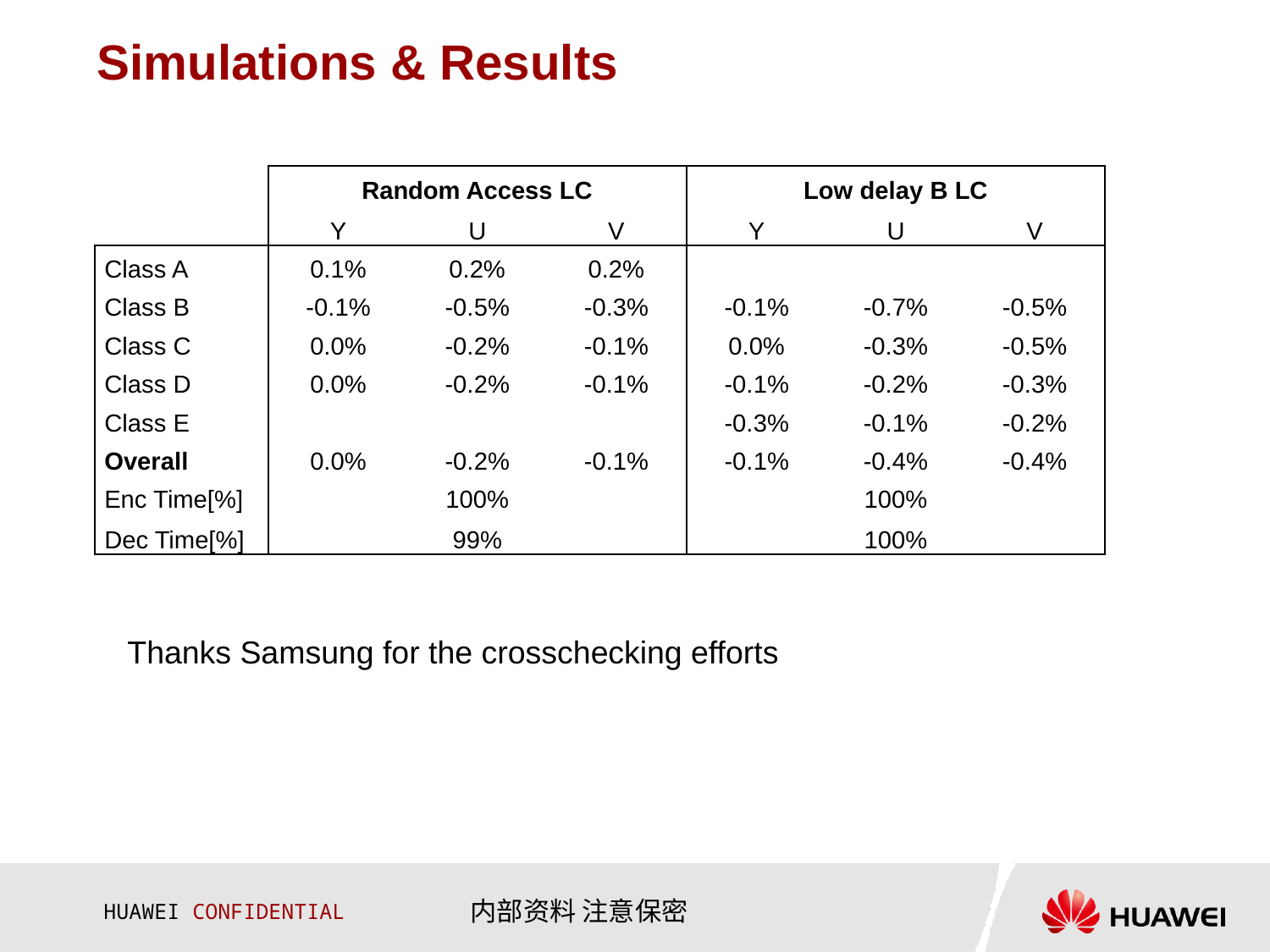

# Simulations & Results
|  | Random Access LC |  |  | Low delay B LC |  |  |
| --- | --- | --- | --- | --- | --- | --- |
|  | Y | U | V | Y | U | V |
| Class A | 0.1% | 0.2% | 0.2% |  |  |  |
| Class B | -0.1% | -0.5% | -0.3% | -0.1% | -0.7% | -0.5% |
| Class C | 0.0% | -0.2% | -0.1% | 0.0% | -0.3% | -0.5% |
| Class D | 0.0% | -0.2% | -0.1% | -0.1% | -0.2% | -0.3% |
| Class E |  |  |  | -0.3% | -0.1% | -0.2% |
| Overall | 0.0% | -0.2% | -0.1% | -0.1% | -0.4% | -0.4% |
| Enc Time[%] | 100% |  |  | 100% |  |  |
| Dec Time[%] | 99% |  |  | 100% |  |  |
Thanks Samsung for the crosschecking efforts